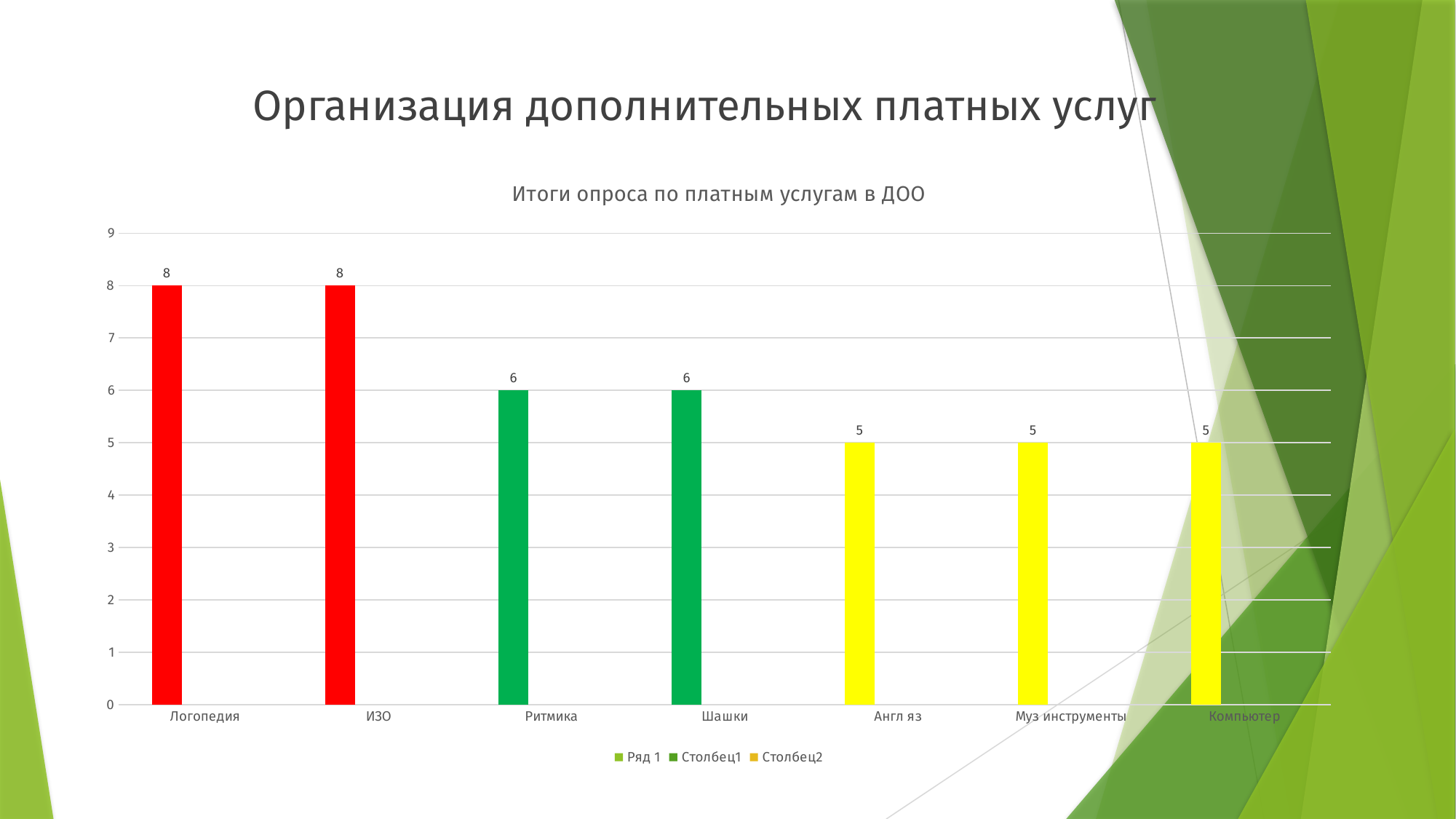

# Организация дополнительных платных услуг

### Chart: Итоги опроса по платным услугам в ДОО

| Category | Ряд 1 | Столбец1 | Столбец2 |
|---|---|---|---|
| Логопедия | 8.0 | None | None |
| ИЗО | 8.0 | None | None |
| Ритмика | 6.0 | None | None |
| Шашки | 6.0 | None | None |
| Англ яз | 5.0 | None | None |
| Муз инструменты | 5.0 | None | None |
| Компьютер | 5.0 | None | None |